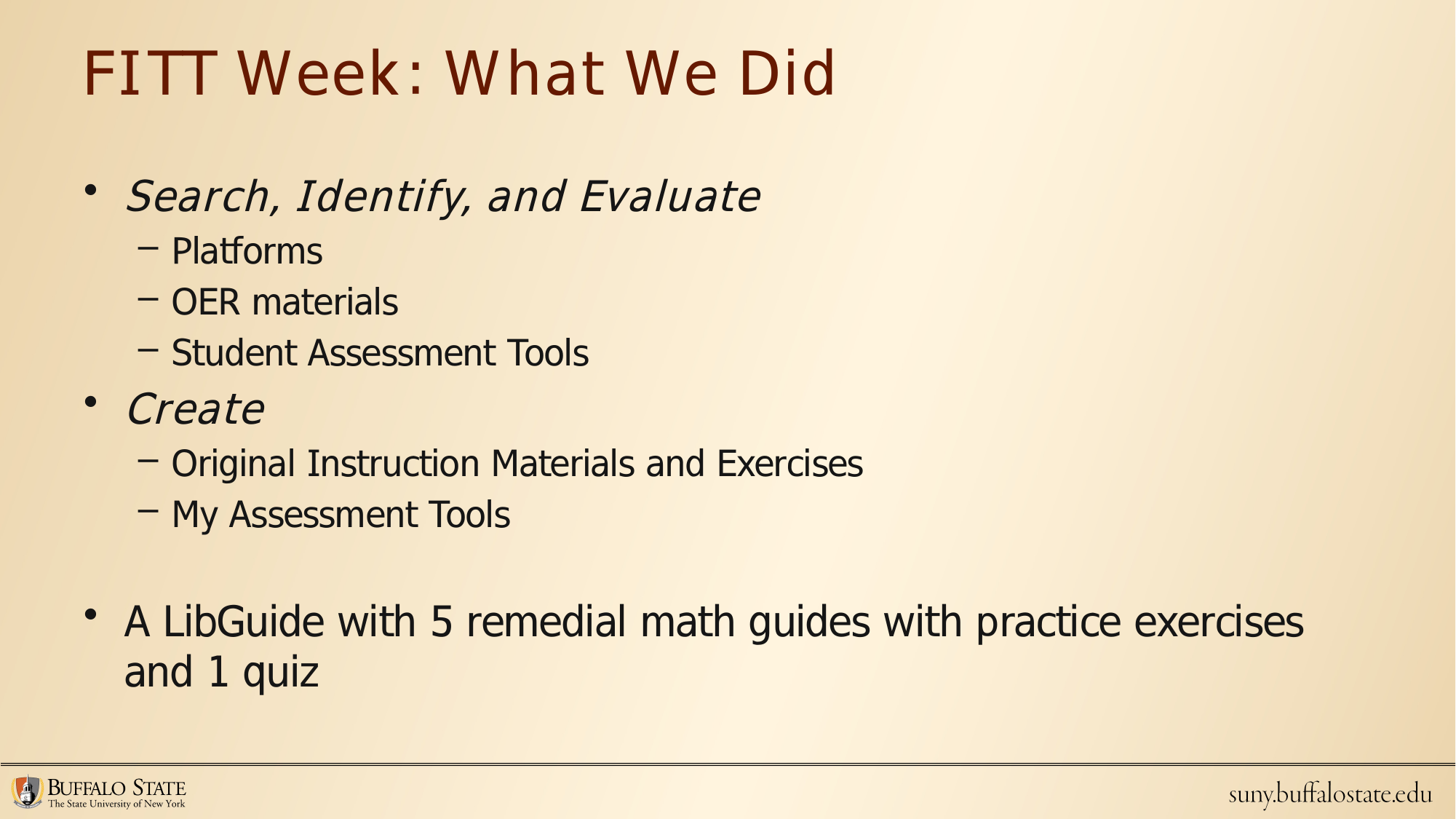

# FITT Week: What We Did
Search, Identify, and Evaluate
Platforms
OER materials
Student Assessment Tools
Create
Original Instruction Materials and Exercises
My Assessment Tools

A LibGuide with 5 remedial math guides with practice exercises and 1 quiz